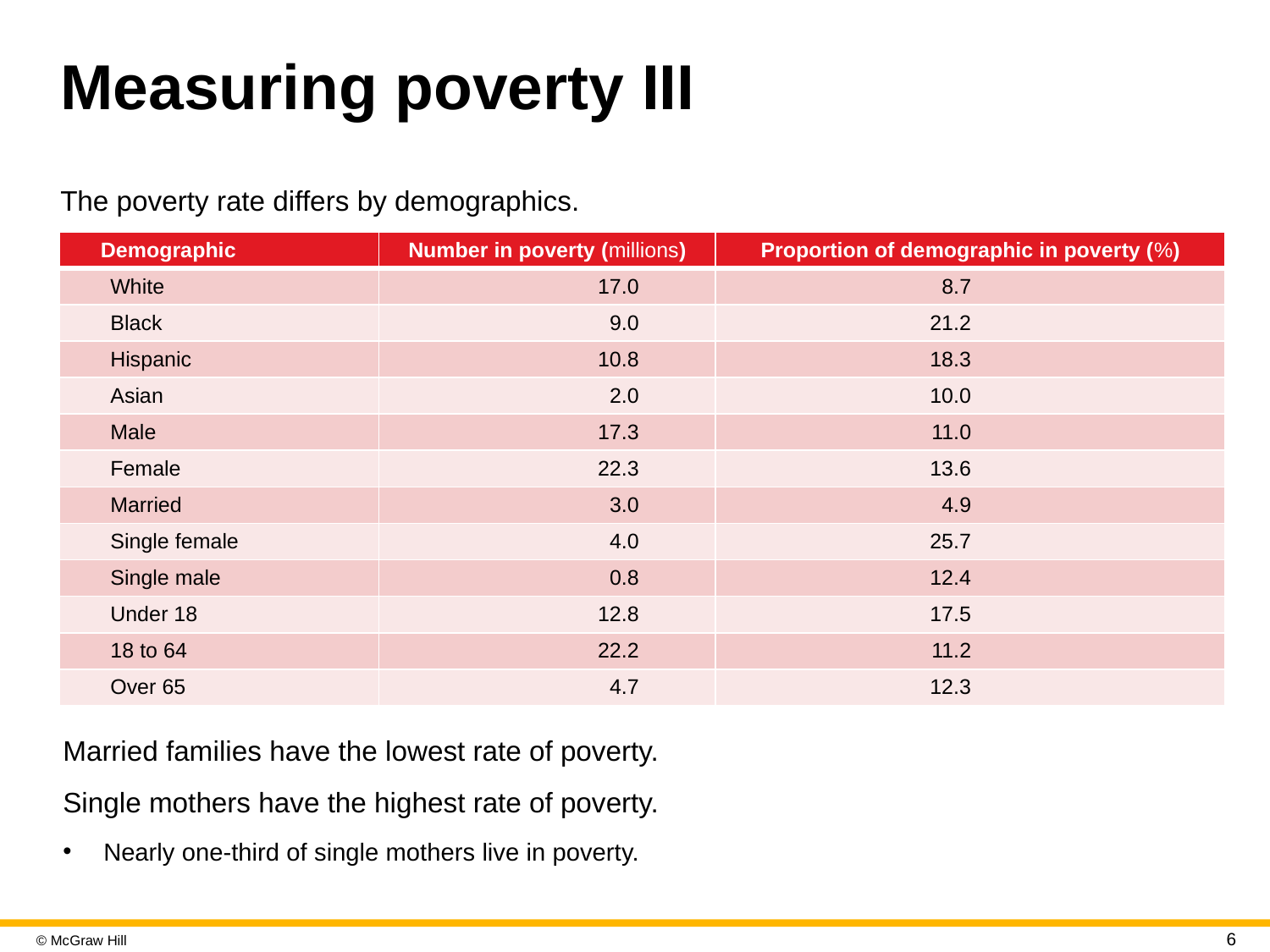

# Measuring poverty III
The poverty rate differs by demographics.
| Demographic | Number in poverty (millions) | Proportion of demographic in poverty (%) |
| --- | --- | --- |
| White | 17.0 | 8.7 |
| Black | 9.0 | 21.2 |
| Hispanic | 10.8 | 18.3 |
| Asian | 2.0 | 10.0 |
| Male | 17.3 | 11.0 |
| Female | 22.3 | 13.6 |
| Married | 3.0 | 4.9 |
| Single female | 4.0 | 25.7 |
| Single male | 0.8 | 12.4 |
| Under 18 | 12.8 | 17.5 |
| 18 to 64 | 22.2 | 11.2 |
| Over 65 | 4.7 | 12.3 |
Married families have the lowest rate of poverty.
Single mothers have the highest rate of poverty.
Nearly one-third of single mothers live in poverty.